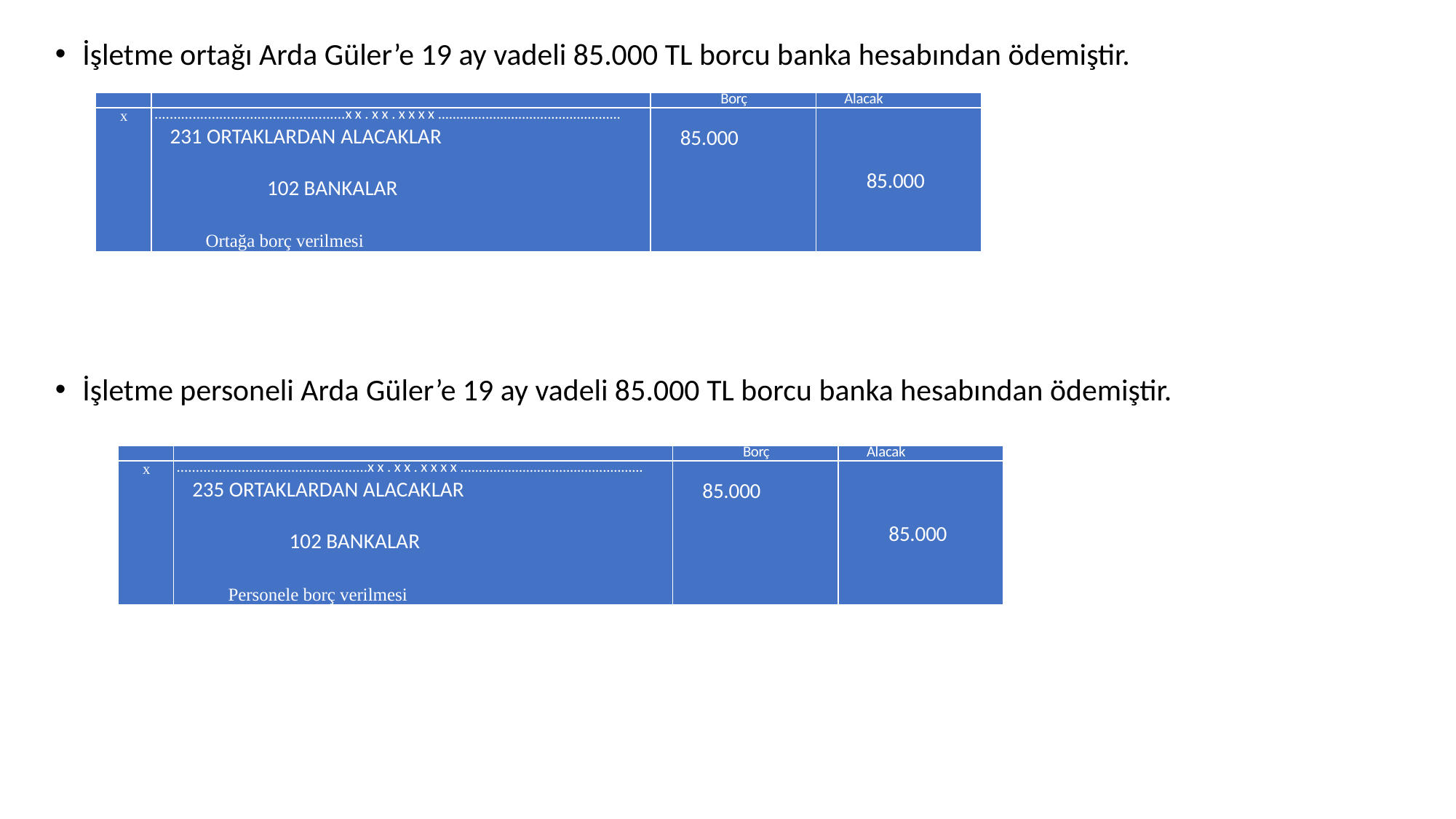

İşletme ortağı Arda Güler’e 19 ay vadeli 85.000 TL borcu banka hesabından ödemiştir.

İşletme personeli Arda Güler’e 19 ay vadeli 85.000 TL borcu banka hesabından ödemiştir.

|  |  | Borç | Alacak |
| --- | --- | --- | --- |
| x | ..................................................xx.xx.xxxx.................................................. 231 ORTAKLARDAN ALACAKLAR   102 BANKALAR   Ortağa borç verilmesi | 85.000 | 85.000 |
|  |  | Borç | Alacak |
| --- | --- | --- | --- |
| x | ..................................................xx.xx.xxxx.................................................. 235 ORTAKLARDAN ALACAKLAR   102 BANKALAR   Personele borç verilmesi | 85.000 | 85.000 |